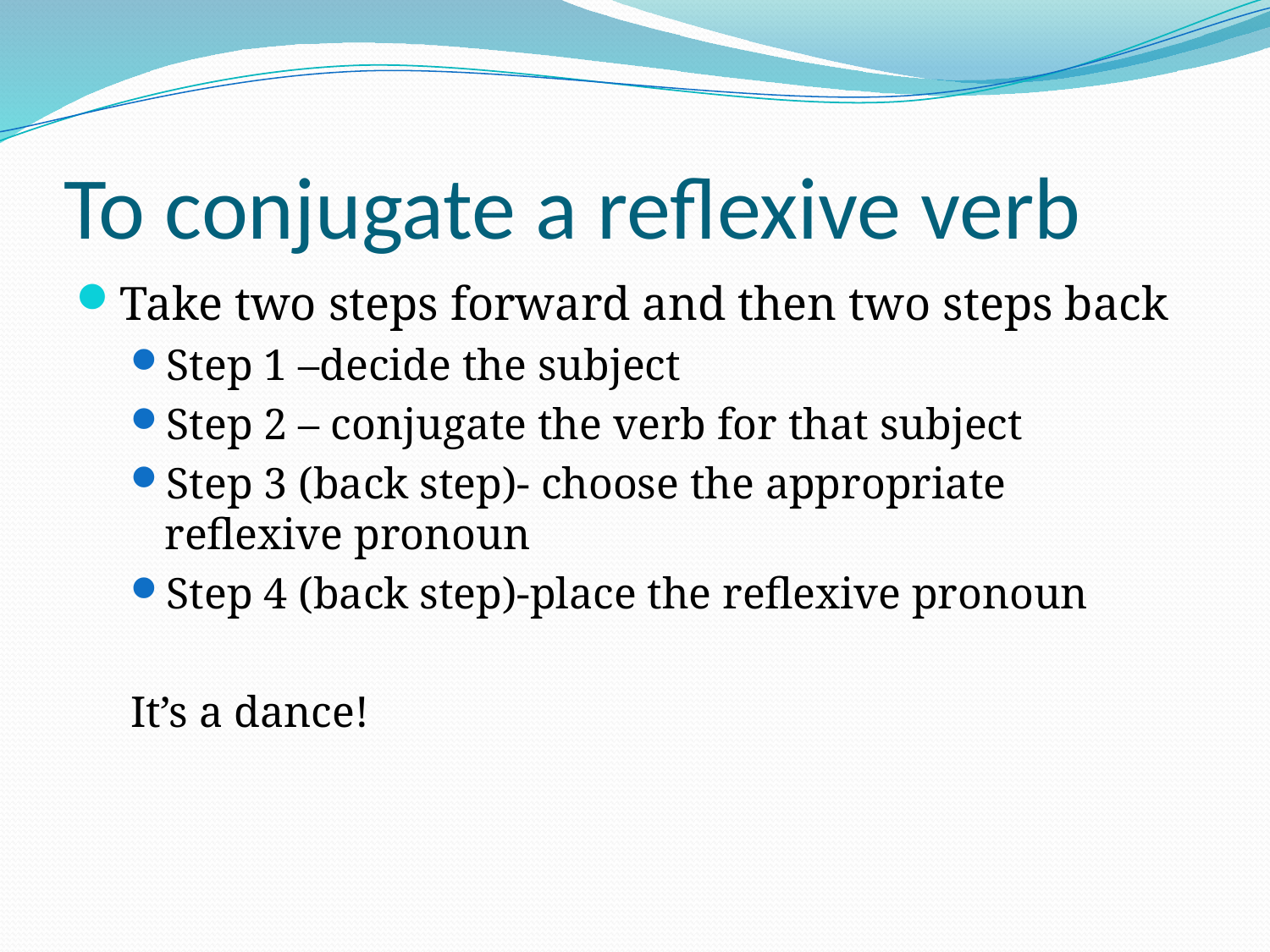

# To conjugate a reflexive verb
Take two steps forward and then two steps back
Step 1 –decide the subject
Step 2 – conjugate the verb for that subject
Step 3 (back step)- choose the appropriate reflexive pronoun
Step 4 (back step)-place the reflexive pronoun

It’s a dance!